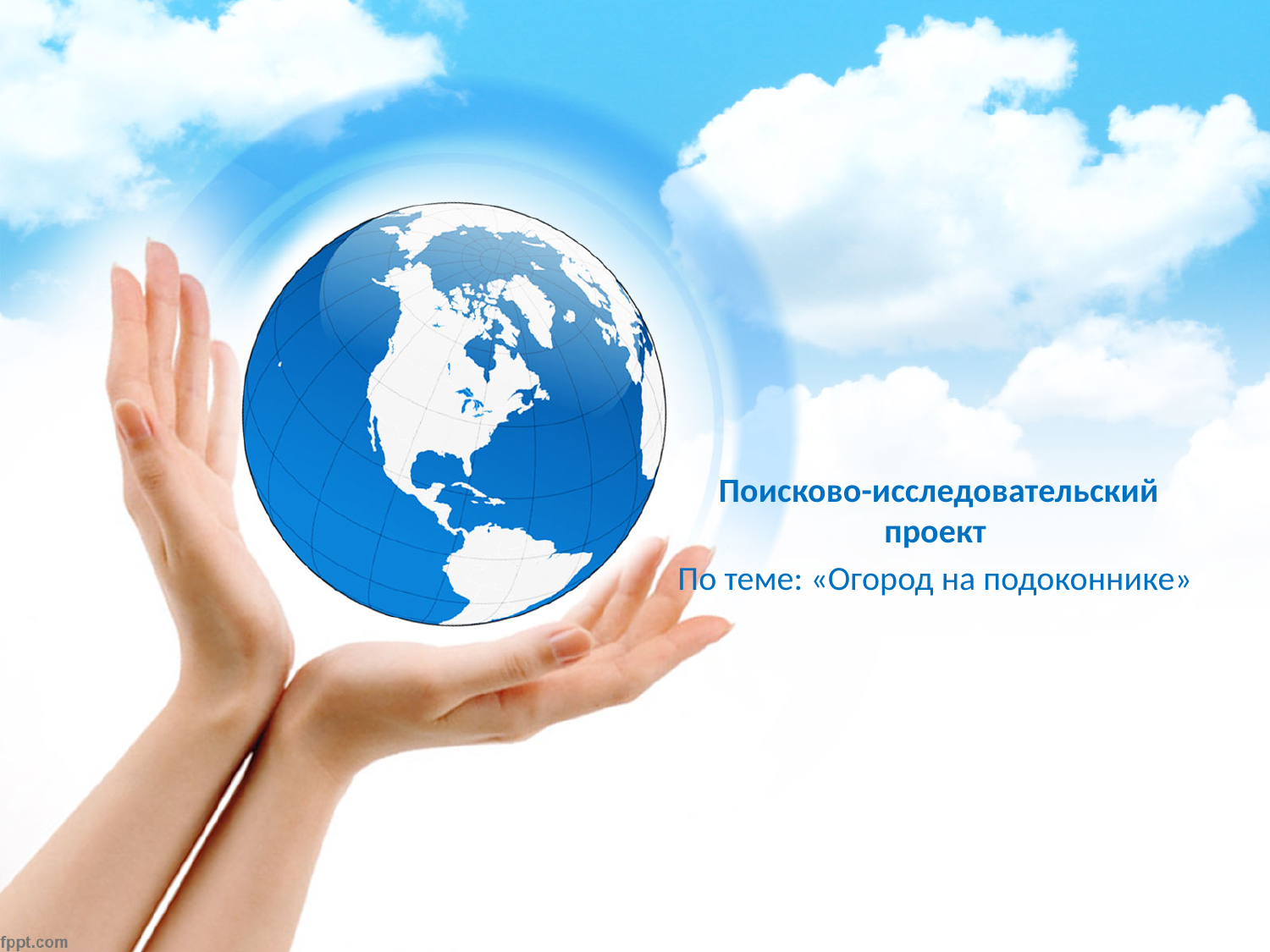

Поисково-исследовательский проект
По теме: «Огород на подоконнике»

#